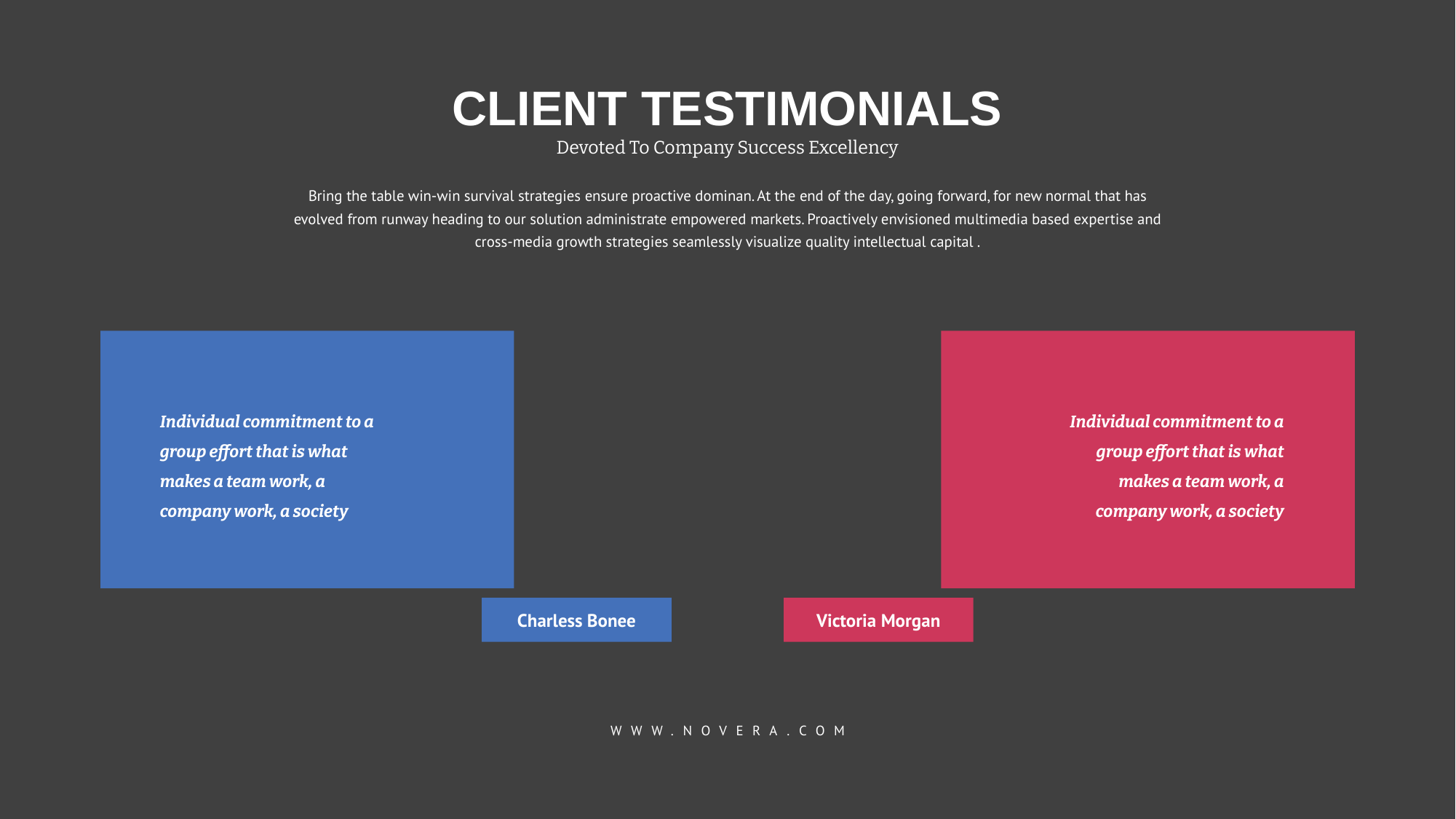

CLIENT TESTIMONIALS
Devoted To Company Success Excellency
Bring the table win-win survival strategies ensure proactive dominan. At the end of the day, going forward, for new normal that has evolved from runway heading to our solution administrate empowered markets. Proactively envisioned multimedia based expertise and cross-media growth strategies seamlessly visualize quality intellectual capital .

Individual commitment to a group effort that is what makes a team work, a company work, a society
Individual commitment to a group effort that is what makes a team work, a company work, a society

Charless Bonee
Victoria Morgan
WWW.NOVERA.COM